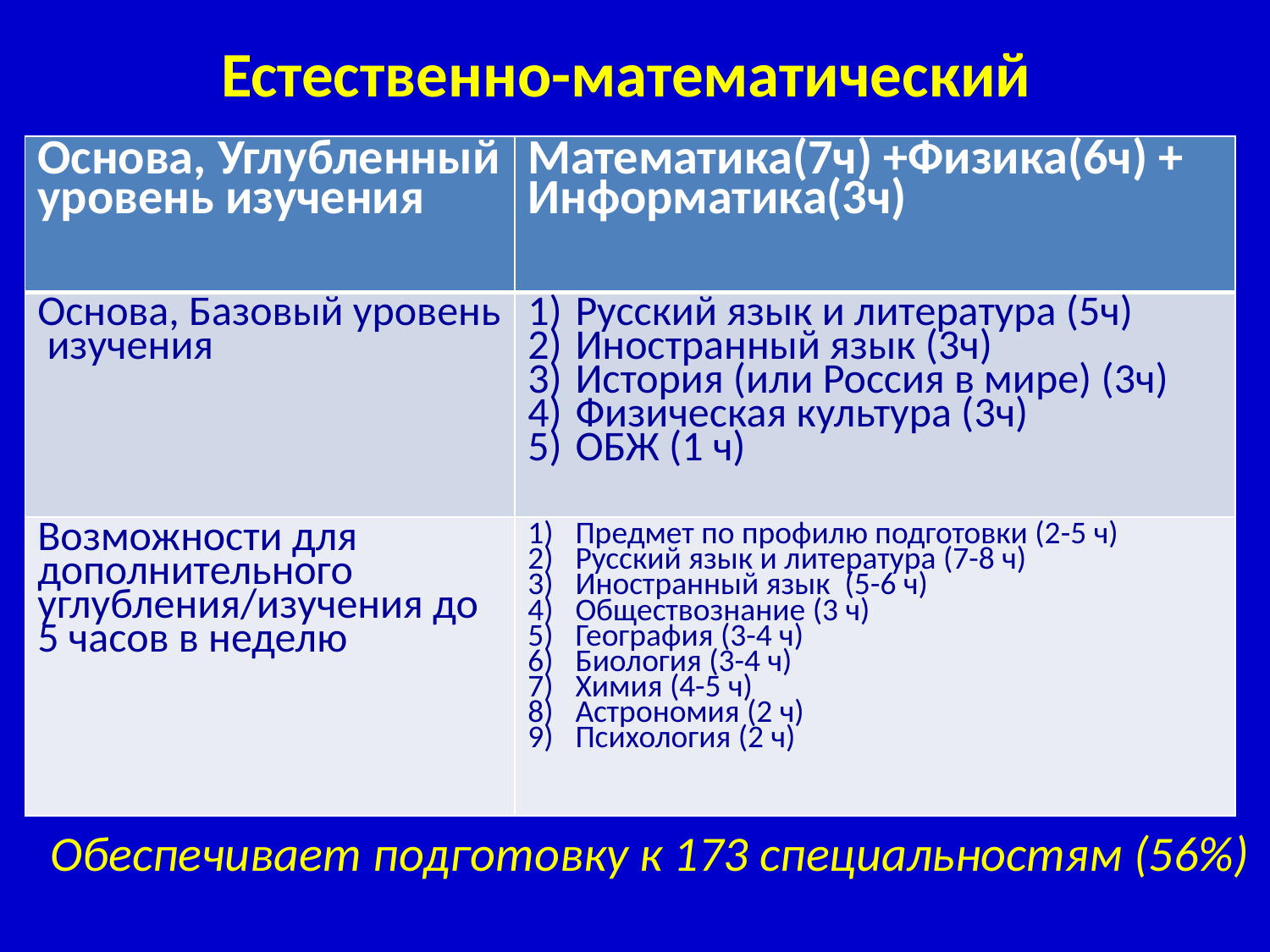

# Естественно-математический
| Основа, Углубленный уровень изучения | Математика(7ч) +Физика(6ч) + Информатика(3ч) |
| --- | --- |
| Основа, Базовый уровень изучения | Русский язык и литература (5ч) Иностранный язык (3ч) История (или Россия в мире) (3ч) Физическая культура (3ч) ОБЖ (1 ч) |
| Возможности для дополнительного углубления/изучения до 5 часов в неделю | Предмет по профилю подготовки (2-5 ч) Русский язык и литература (7-8 ч) Иностранный язык (5-6 ч) Обществознание (3 ч) География (3-4 ч) Биология (3-4 ч) Химия (4-5 ч) Астрономия (2 ч) Психология (2 ч) |
Обеспечивает подготовку к 173 специальностям (56%)